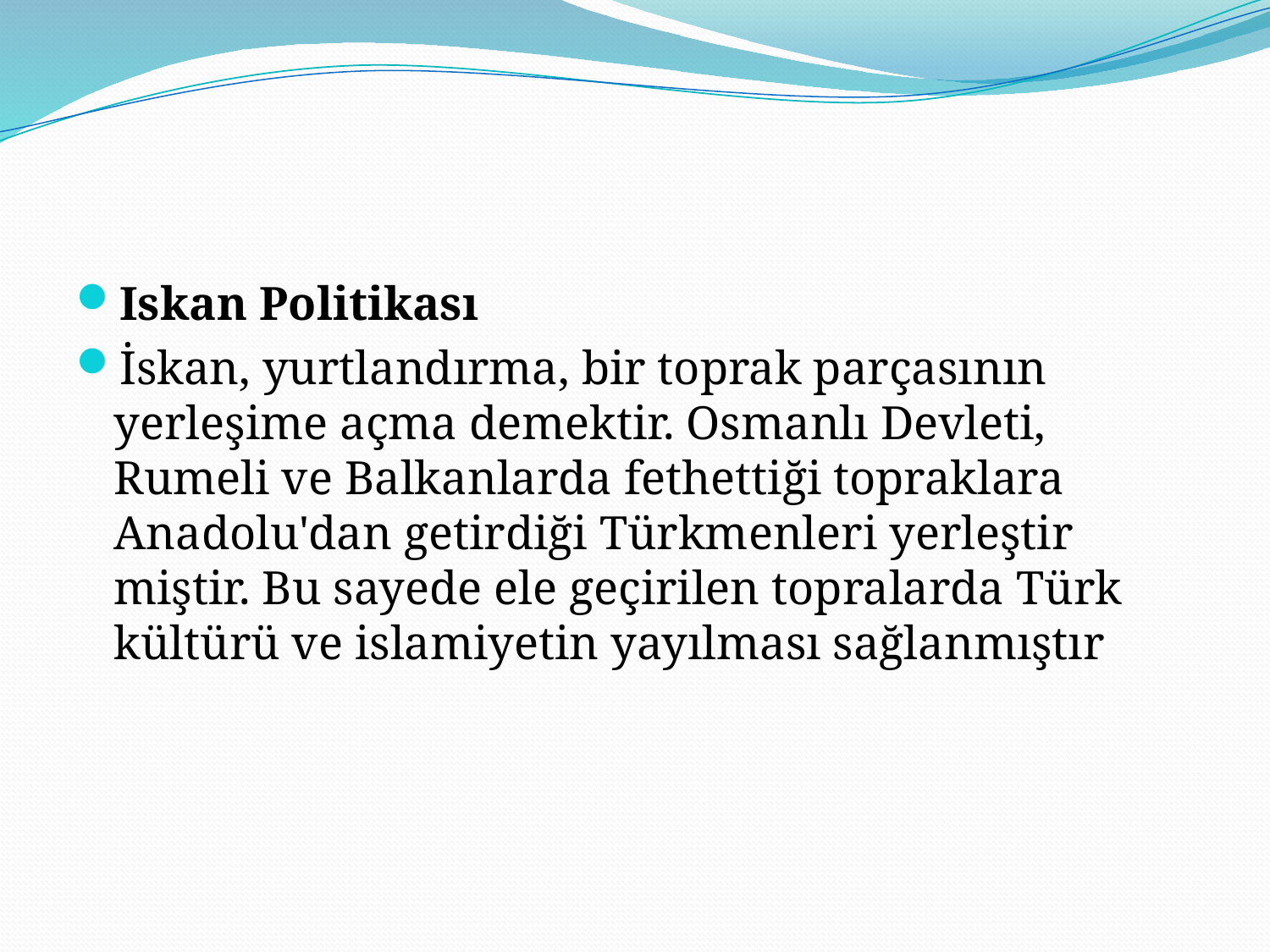

#
Iskan Politikası
İskan, yurtlandırma, bir toprak parçasının yerleşime açma demektir. Osmanlı Devleti, Rumeli ve Balkanlarda fethettiği topraklara Anadolu'dan getirdiği Türkmenleri yerleştir­miştir. Bu sayede ele geçirilen topralarda Türk kültürü ve islamiyetin yayılması sağlanmıştır